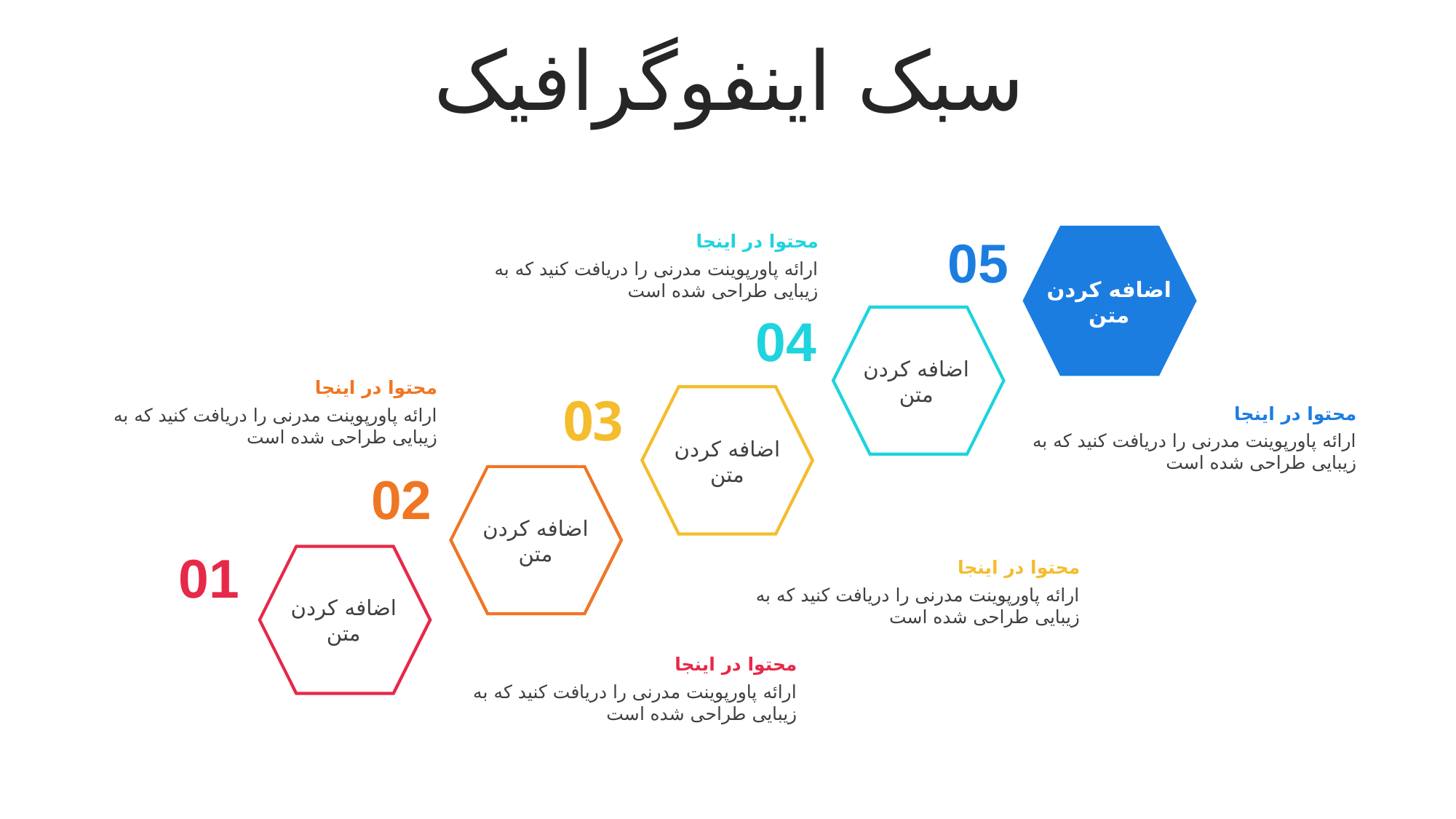

سبک اینفوگرافیک
05
محتوا در اینجا
ارائه پاورپوینت مدرنی را دریافت کنید که به زیبایی طراحی شده است

اضافه کردن متن
04

اضافه کردن متن
محتوا در اینجا
ارائه پاورپوینت مدرنی را دریافت کنید که به زیبایی طراحی شده است
03

محتوا در اینجا
ارائه پاورپوینت مدرنی را دریافت کنید که به زیبایی طراحی شده است
اضافه کردن متن
02

اضافه کردن متن
01

محتوا در اینجا
ارائه پاورپوینت مدرنی را دریافت کنید که به زیبایی طراحی شده است
اضافه کردن متن
محتوا در اینجا
ارائه پاورپوینت مدرنی را دریافت کنید که به زیبایی طراحی شده است